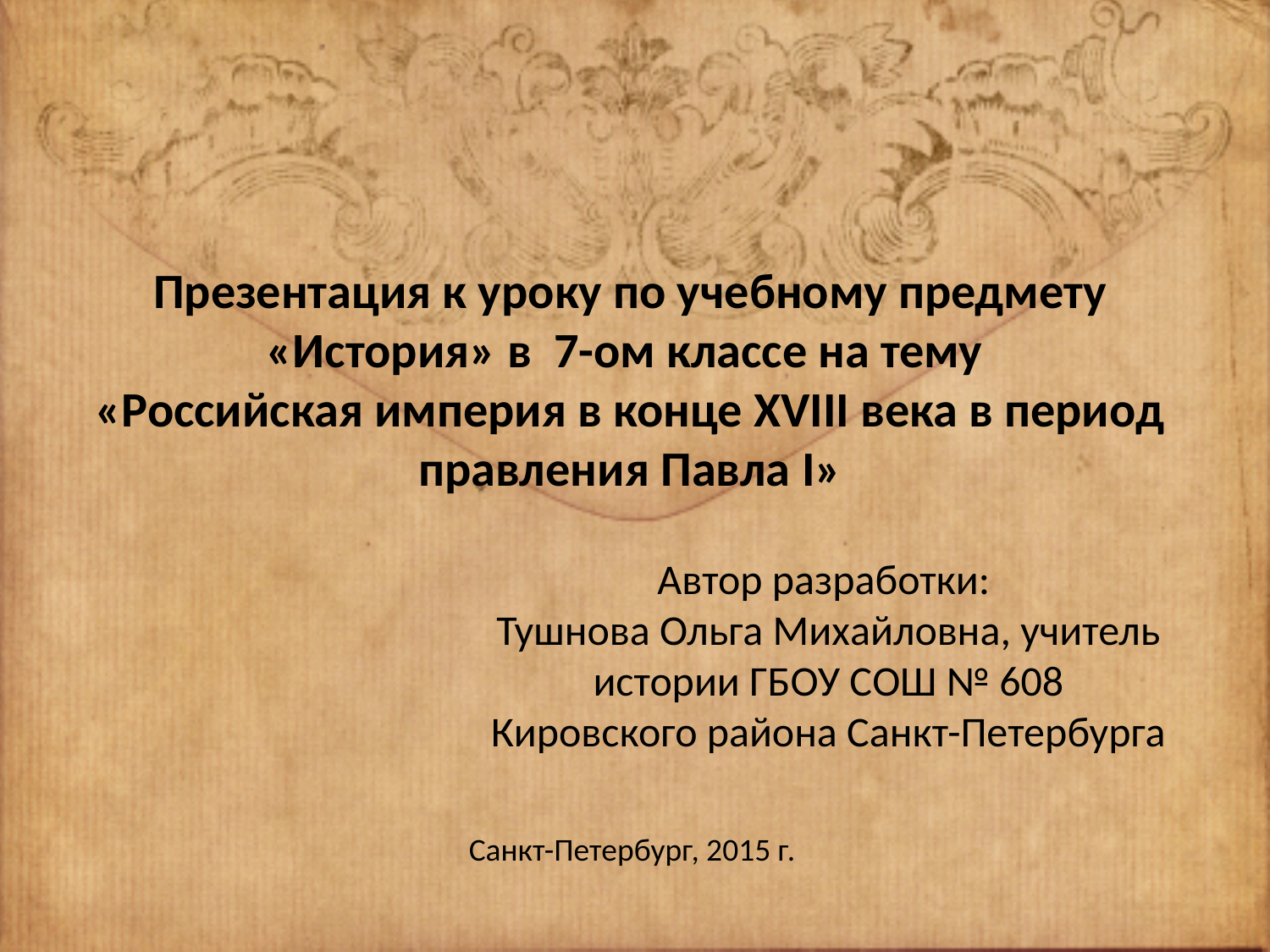

# Презентация к уроку по учебному предмету «История» в  7-ом классе на тему «Российская империя в конце XVIII века в период правления Павла I»
Автор разработки:
Тушнова Ольга Михайловна, учитель истории ГБОУ СОШ № 608 Кировского района Санкт-Петербурга
Санкт-Петербург, 2015 г.